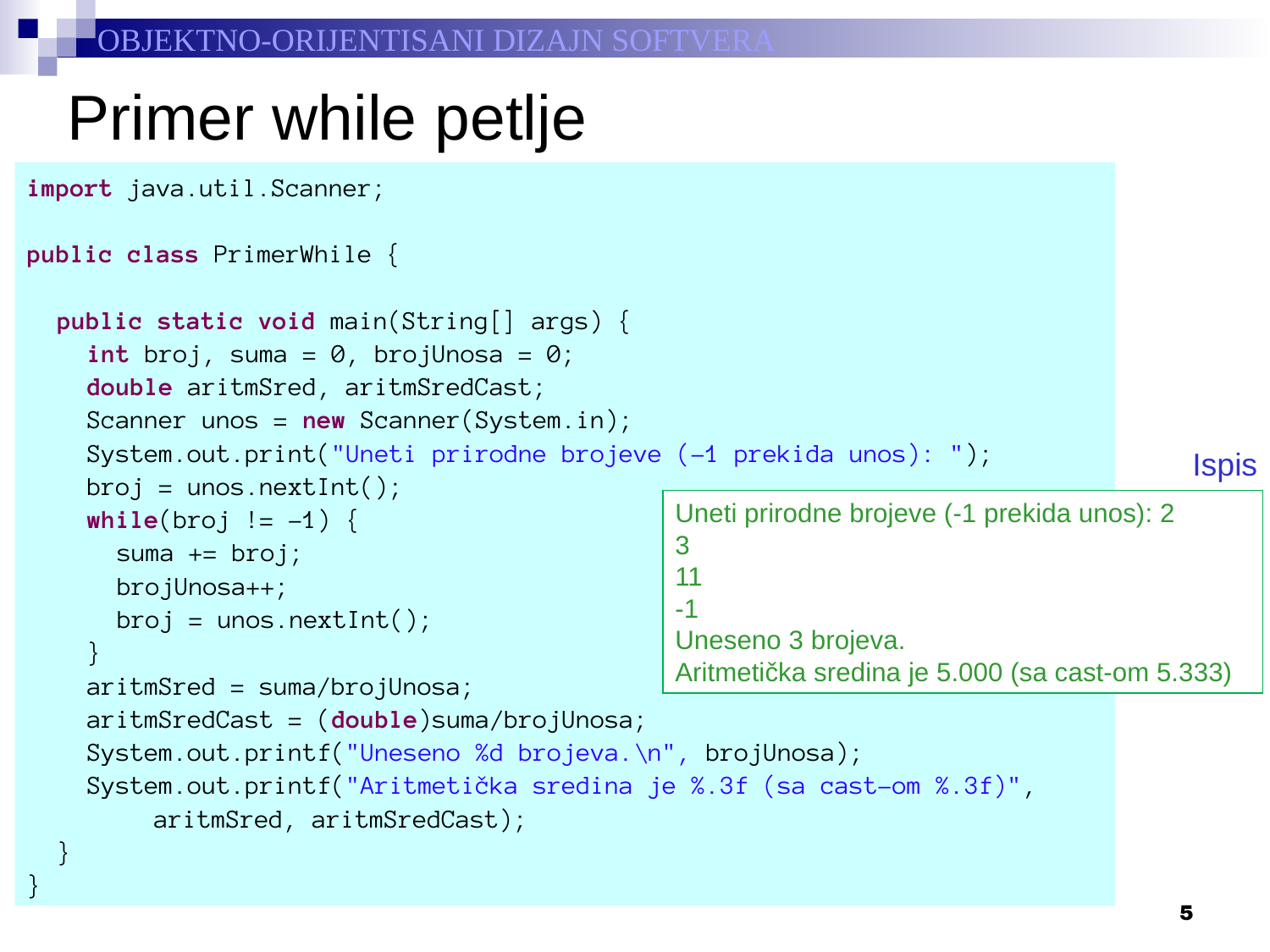

# Primer while petlje
import java.util.Scanner;

public class PrimerWhile {

	public static void main(String[] args) {
		int broj, suma = 0, brojUnosa = 0;
		double aritmSred, aritmSredCast;
		Scanner unos = new Scanner(System.in);
		System.out.print("Uneti prirodne brojeve (-1 prekida unos): ");
		broj = unos.nextInt();
		while(broj != -1) {
			suma += broj;
			brojUnosa++;
			broj = unos.nextInt();
		}
		aritmSred = suma/brojUnosa;
		aritmSredCast = (double)suma/brojUnosa;
		System.out.printf("Uneseno %d brojeva.\n", brojUnosa);
		System.out.printf("Aritmetička sredina je %.3f (sa cast-om %.3f)",
					aritmSred, aritmSredCast);
	}
}
Ispis
Uneti prirodne brojeve (-1 prekida unos): 2
3
11
-1
Uneseno 3 brojeva.
Aritmetička sredina je 5.000 (sa cast-om 5.333)
5